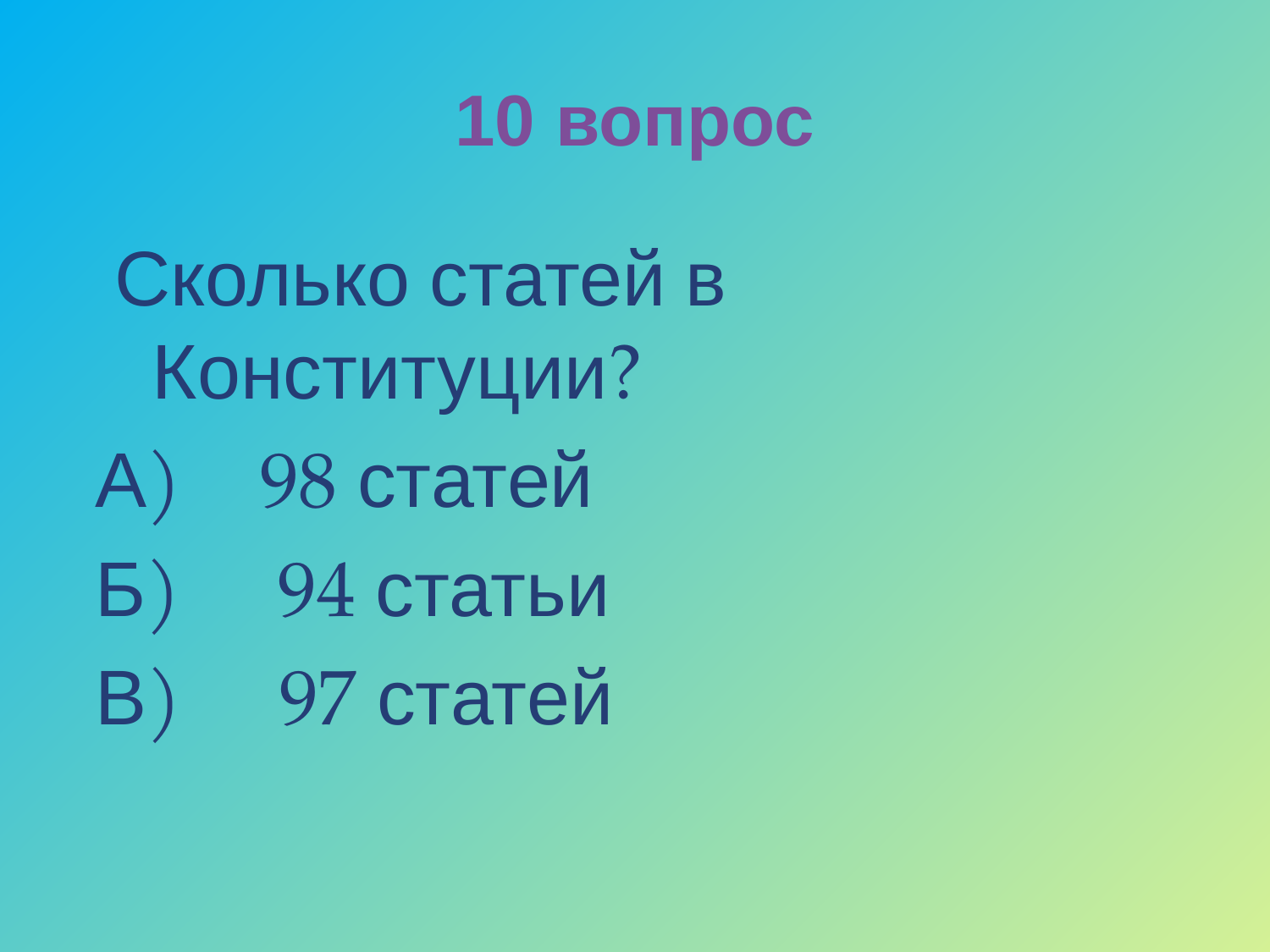

# 10 вопрос
 Сколько статей в Конституции?
А)    98 статей
Б)     94 статьи
В)     97 статей